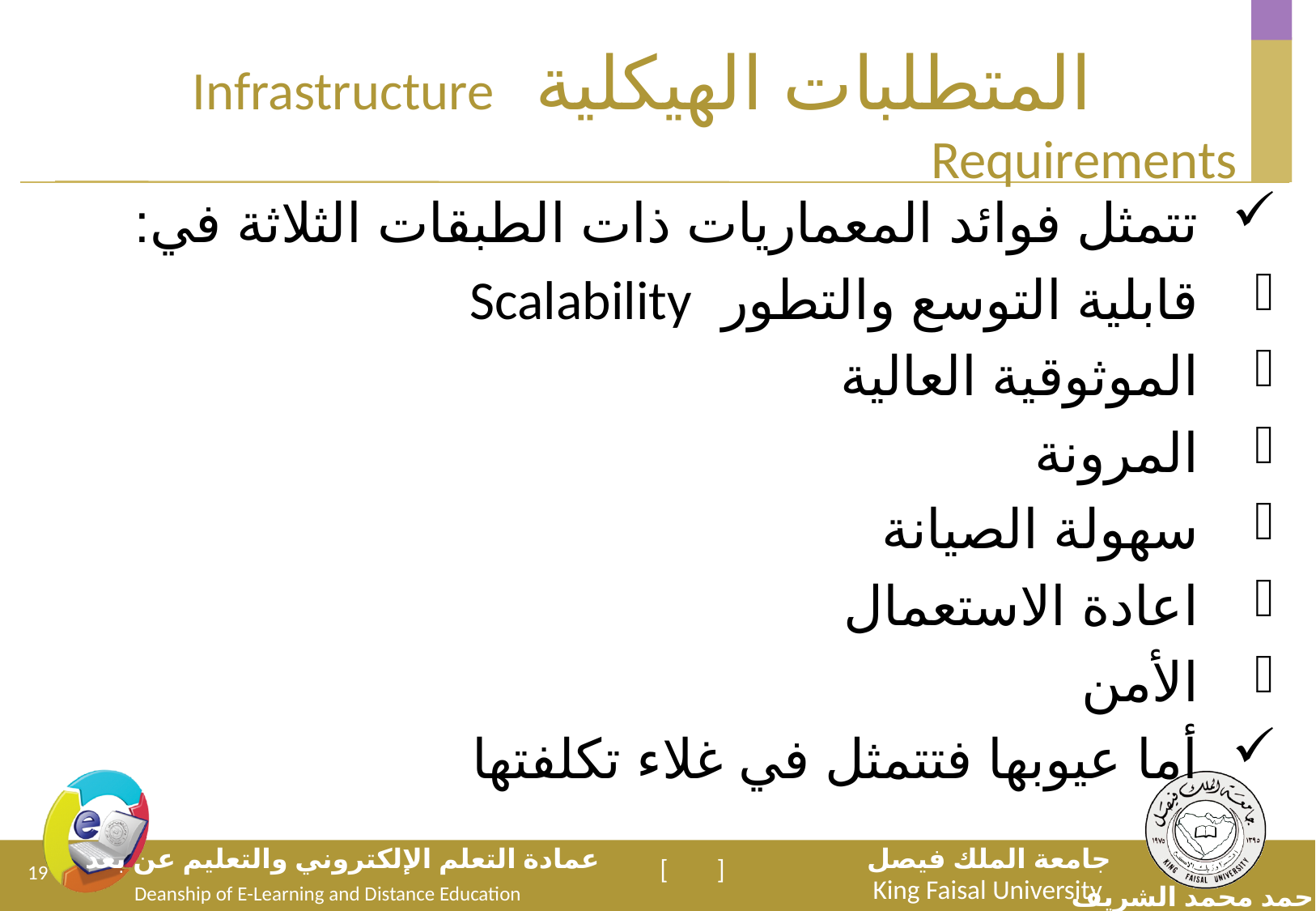

# المتطلبات الهيكلية  Infrastructure Requirements
تتمثل فوائد المعماريات ذات الطبقات الثلاثة في:
قابلية التوسع والتطور  Scalability
الموثوقية العالية
المرونة
سهولة الصيانة
اعادة الاستعمال
الأمن
أما عيوبها فتتمثل في غلاء تكلفتها

19